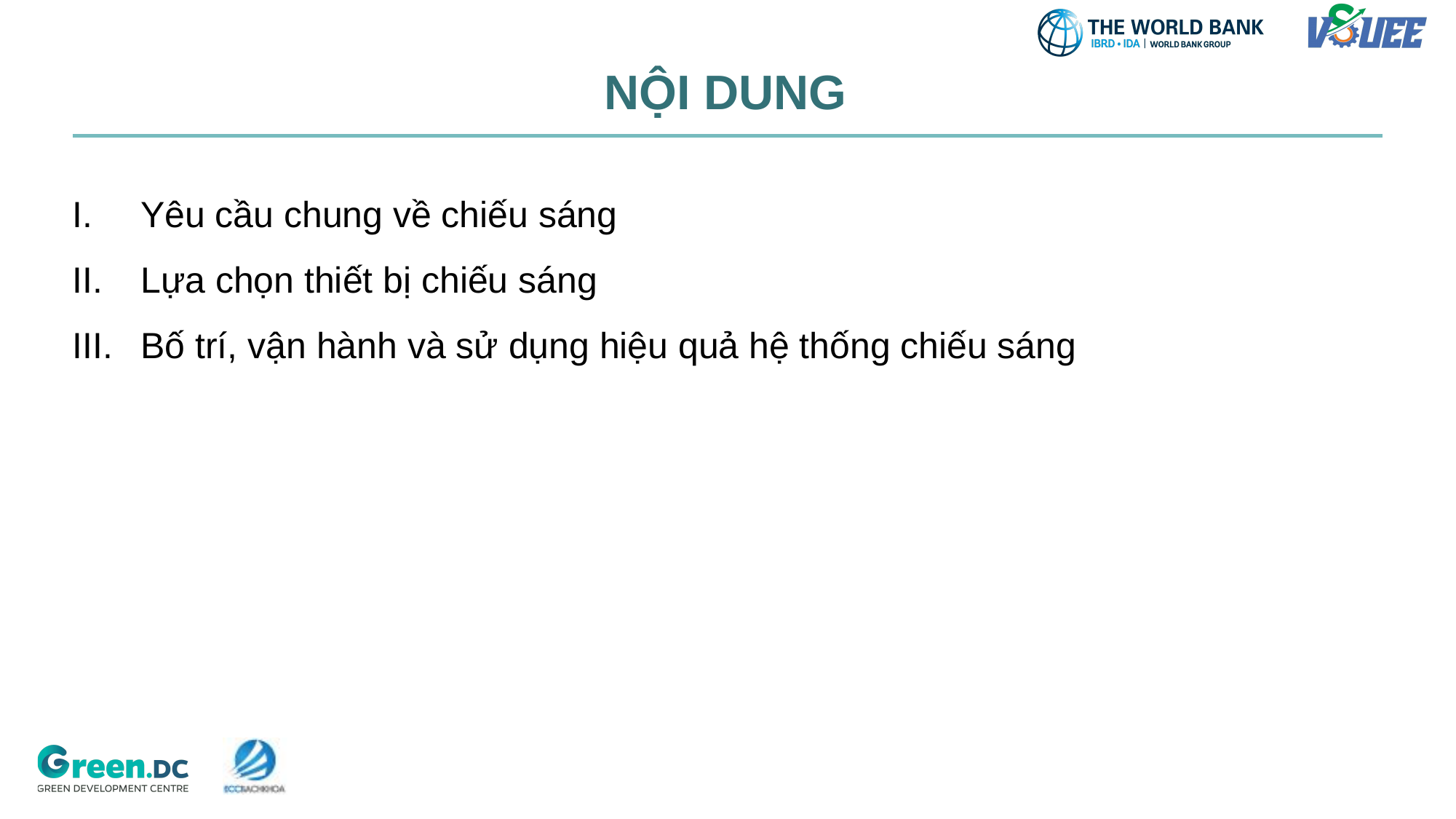

# NỘI DUNG

Yêu cầu chung về chiếu sáng
Lựa chọn thiết bị chiếu sáng
Bố trí, vận hành và sử dụng hiệu quả hệ thống chiếu sáng